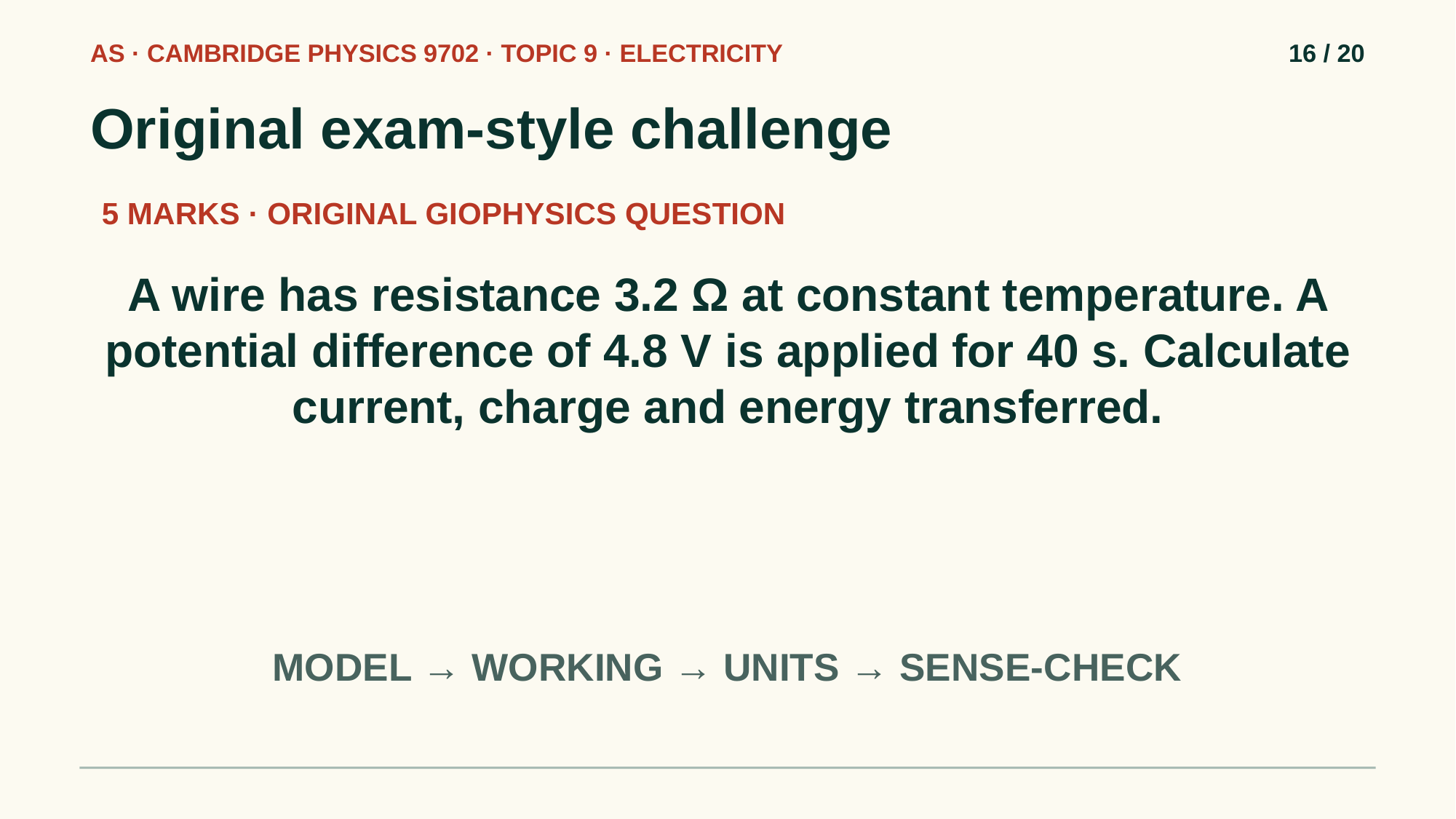

AS · CAMBRIDGE PHYSICS 9702 · TOPIC 9 · ELECTRICITY
16 / 20
Original exam-style challenge
5 MARKS · ORIGINAL GIOPHYSICS QUESTION
A wire has resistance 3.2 Ω at constant temperature. A potential difference of 4.8 V is applied for 40 s. Calculate current, charge and energy transferred.
MODEL → WORKING → UNITS → SENSE-CHECK